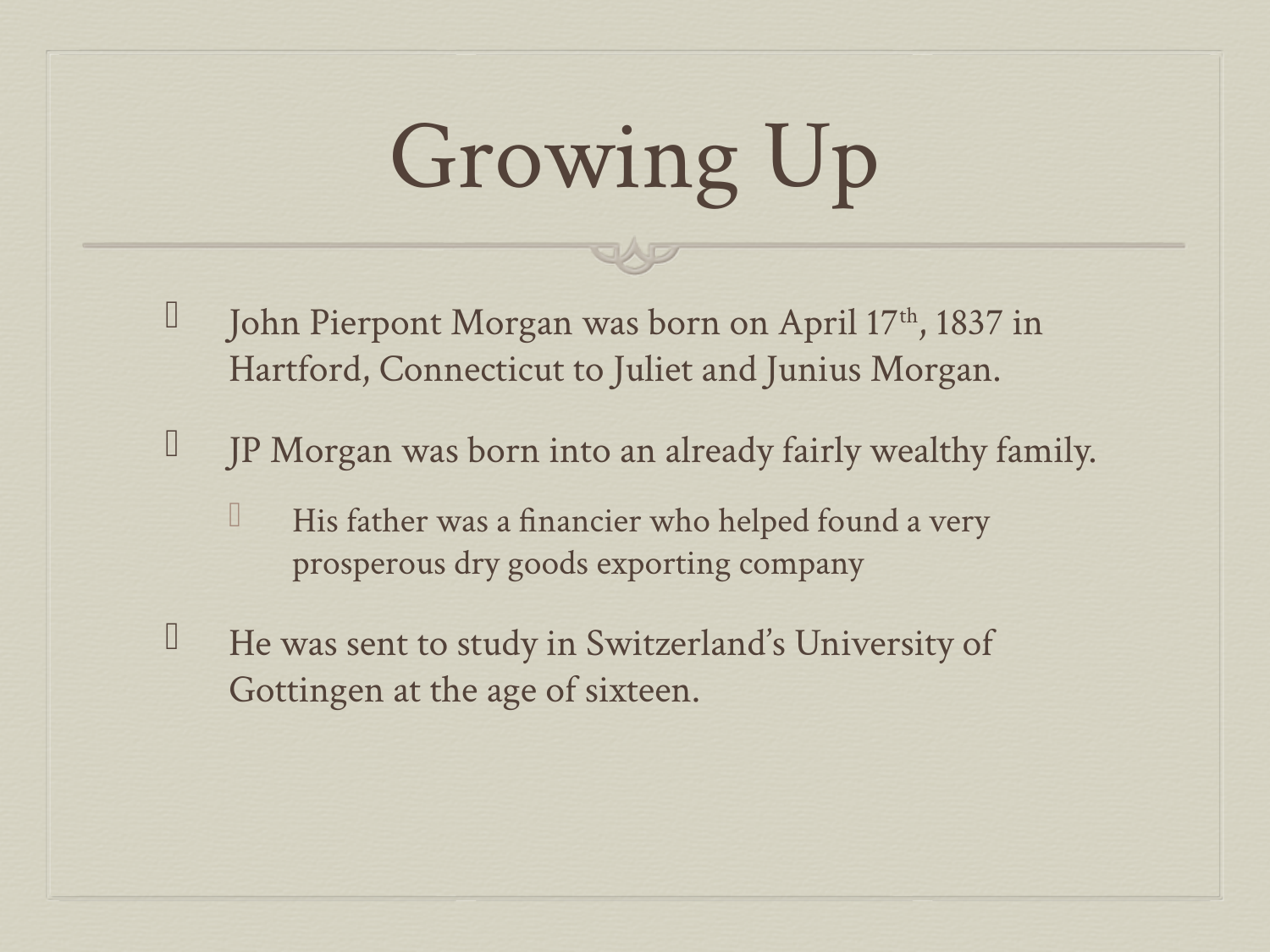

# Growing Up
John Pierpont Morgan was born on April 17th, 1837 in Hartford, Connecticut to Juliet and Junius Morgan.
JP Morgan was born into an already fairly wealthy family.
His father was a financier who helped found a very prosperous dry goods exporting company
He was sent to study in Switzerland’s University of Gottingen at the age of sixteen.